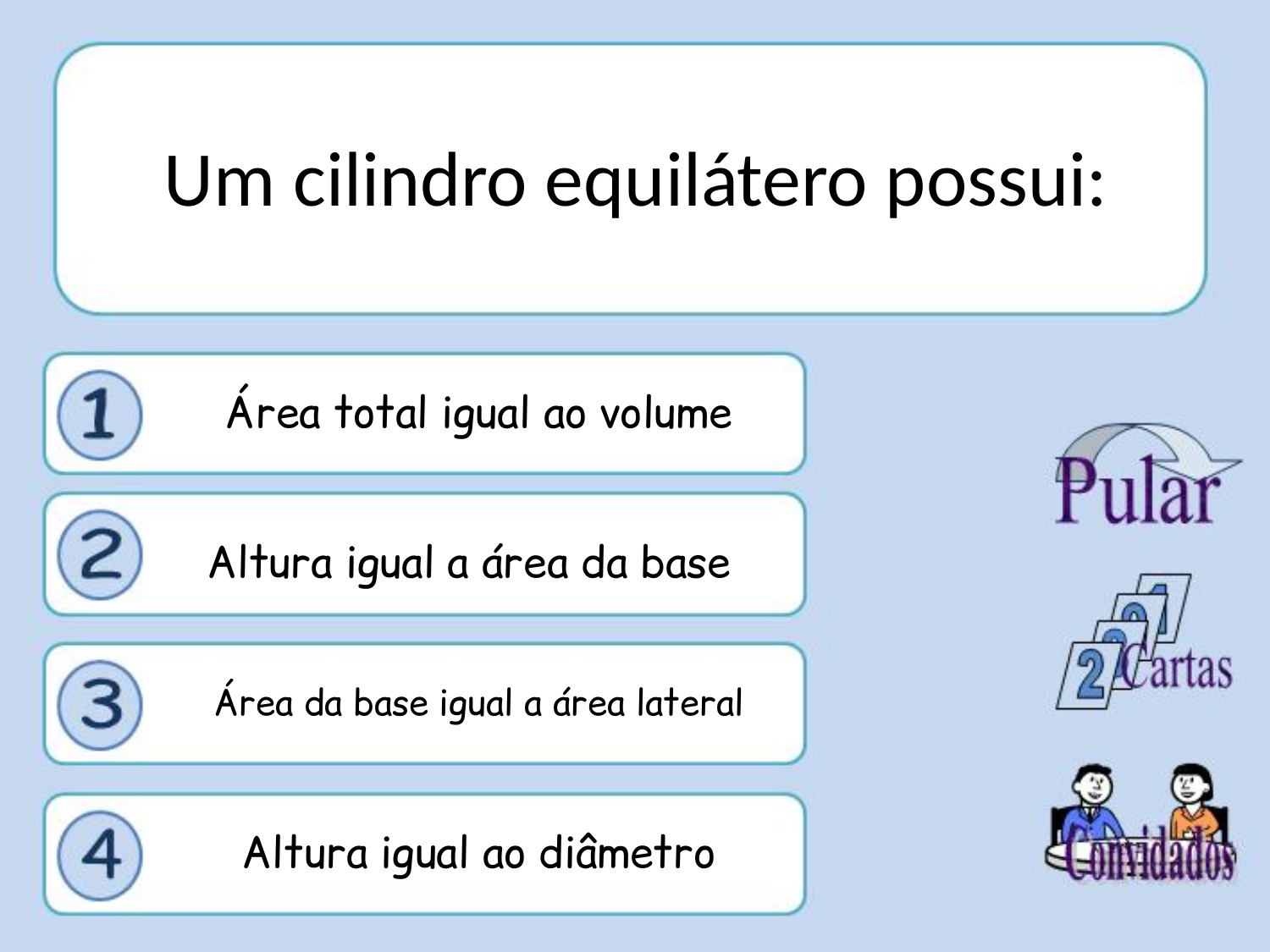

# Um cilindro equilátero possui:
Área total igual ao volume
.

.
Altura igual a área da base
Área da base igual a área lateral
Altura igual ao diâmetro